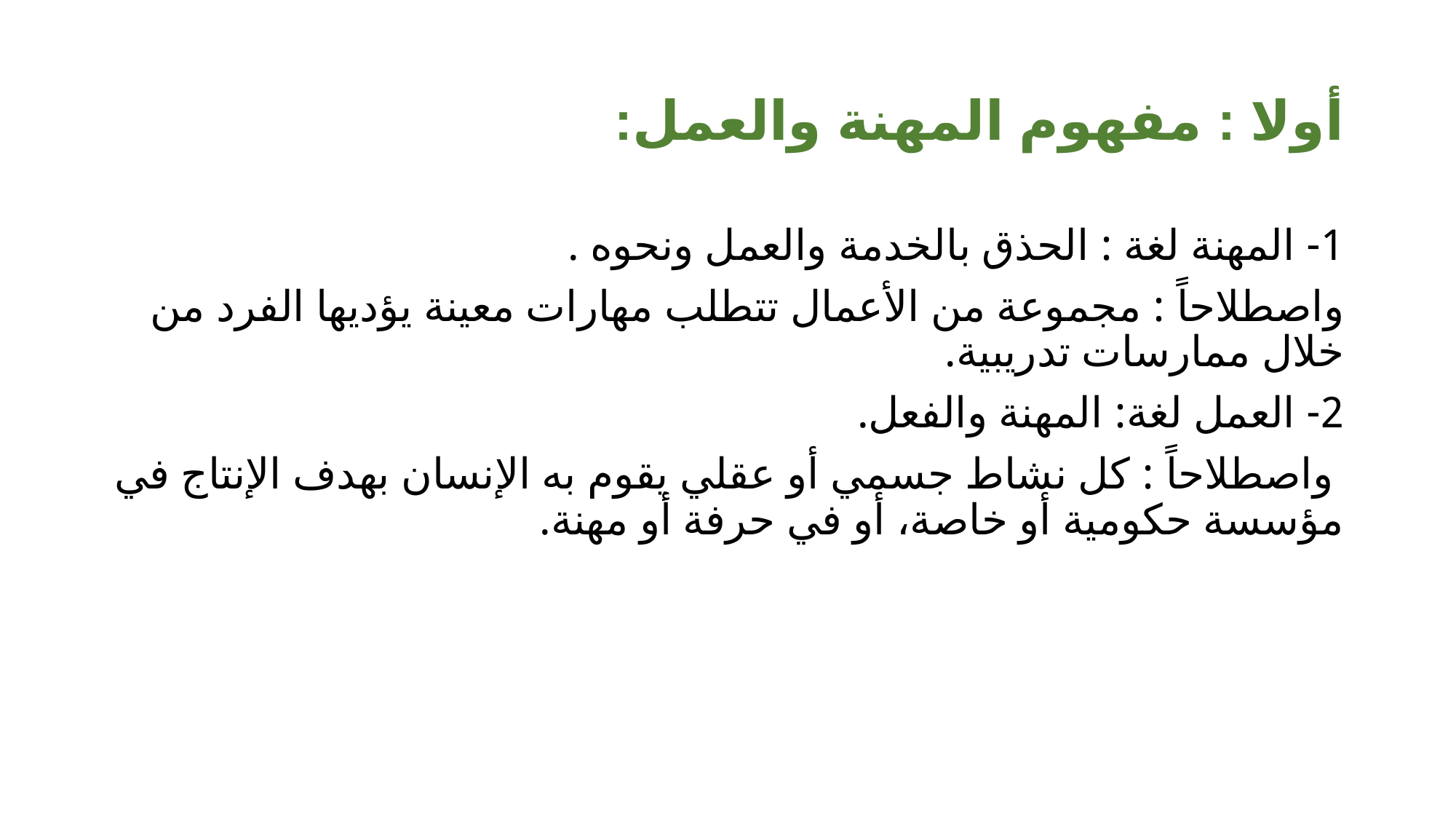

# أولا : مفهوم المهنة والعمل:
1- المهنة لغة : الحذق بالخدمة والعمل ونحوه .
واصطلاحاً : مجموعة من الأعمال تتطلب مهارات معينة يؤديها الفرد من خلال ممارسات تدريبية.
2- العمل لغة: المهنة والفعل.
 واصطلاحاً : كل نشاط جسمي أو عقلي يقوم به الإنسان بهدف الإنتاج في مؤسسة حكومية أو خاصة، أو في حرفة أو مهنة.